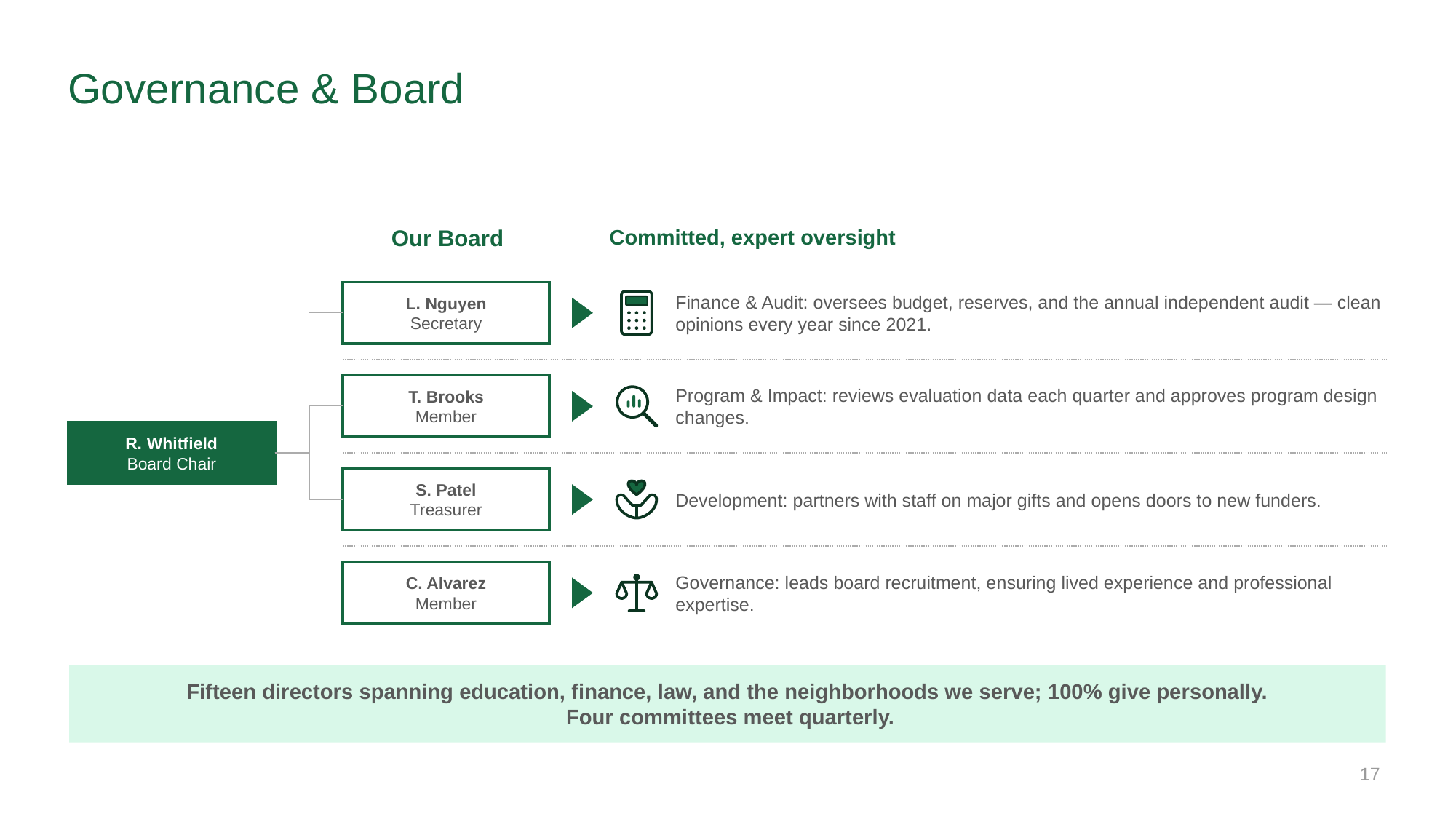

# Governance & Board
Our Board
Committed, expert oversight
L. Nguyen
Secretary
Finance & Audit: oversees budget, reserves, and the annual independent audit — clean opinions every year since 2021.

Program & Impact: reviews evaluation data each quarter and approves program design changes.
T. Brooks
Member

R. Whitfield
Board Chair
Development: partners with staff on major gifts and opens doors to new funders.
S. Patel
Treasurer

C. Alvarez
Member
Governance: leads board recruitment, ensuring lived experience and professional expertise.

Fifteen directors spanning education, finance, law, and the neighborhoods we serve; 100% give personally.
 Four committees meet quarterly.
17